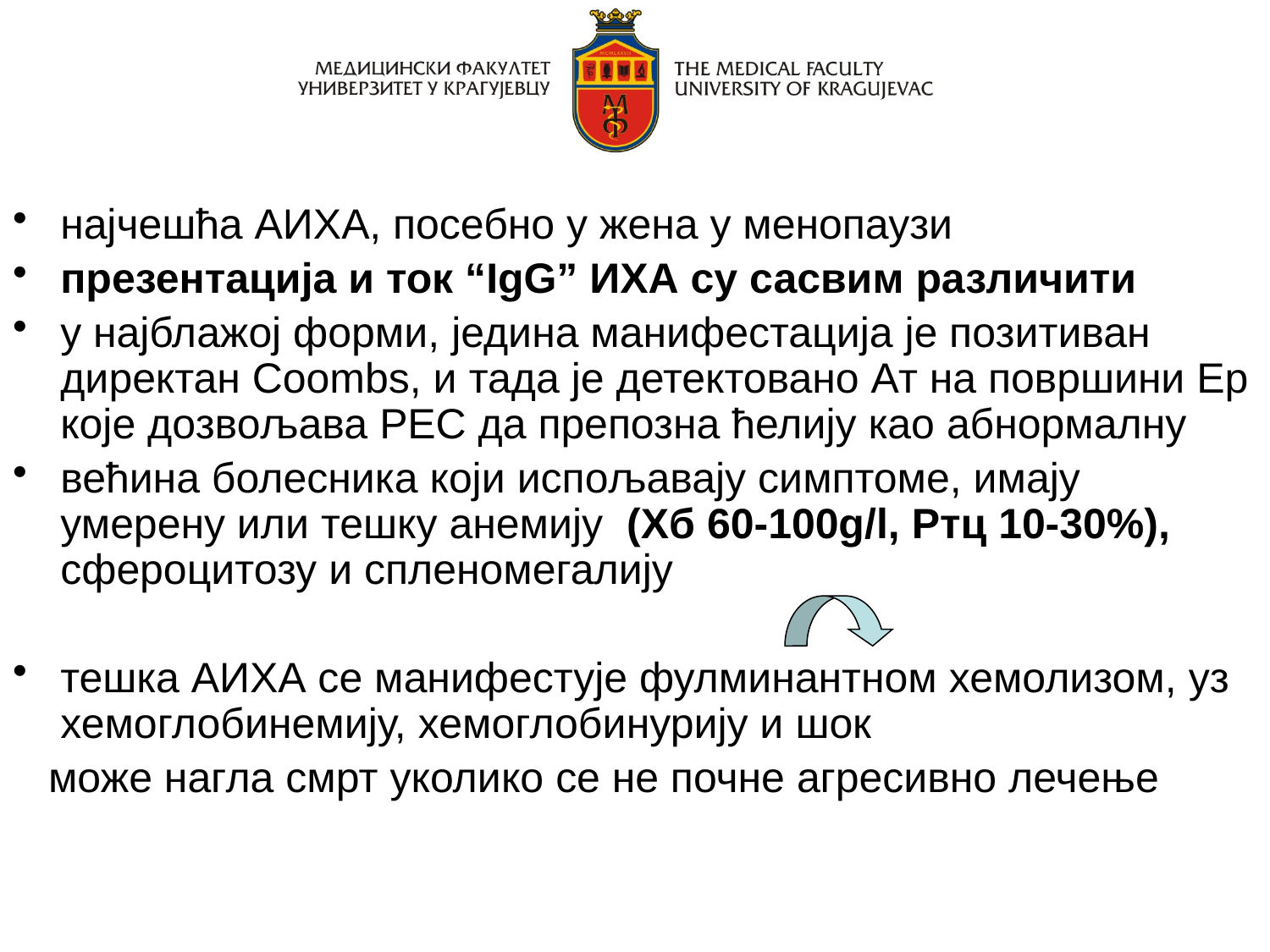

најчешћа АИХА, посебно у жена у менопаузи
презентација и ток “IgG” ИХА су сасвим различити
у најблажој форми, једина манифестација је позитиван директан Coоmbs, и тада је детектовано Ат на површини Ер које дозвољава РЕС да препозна ћелију као абнормалну
већина болесника који испољавају симптоме, имају умерену или тешку анемију  (Хб 60-100g/l, Ртц 10-30%), сфероцитозу и спленомегалију

тешка АИХА се манифестује фулминантном хемолизом, уз хемоглобинемију, хемоглобинурију и шок
   може нагла смрт уколико се не почне агресивно лечење